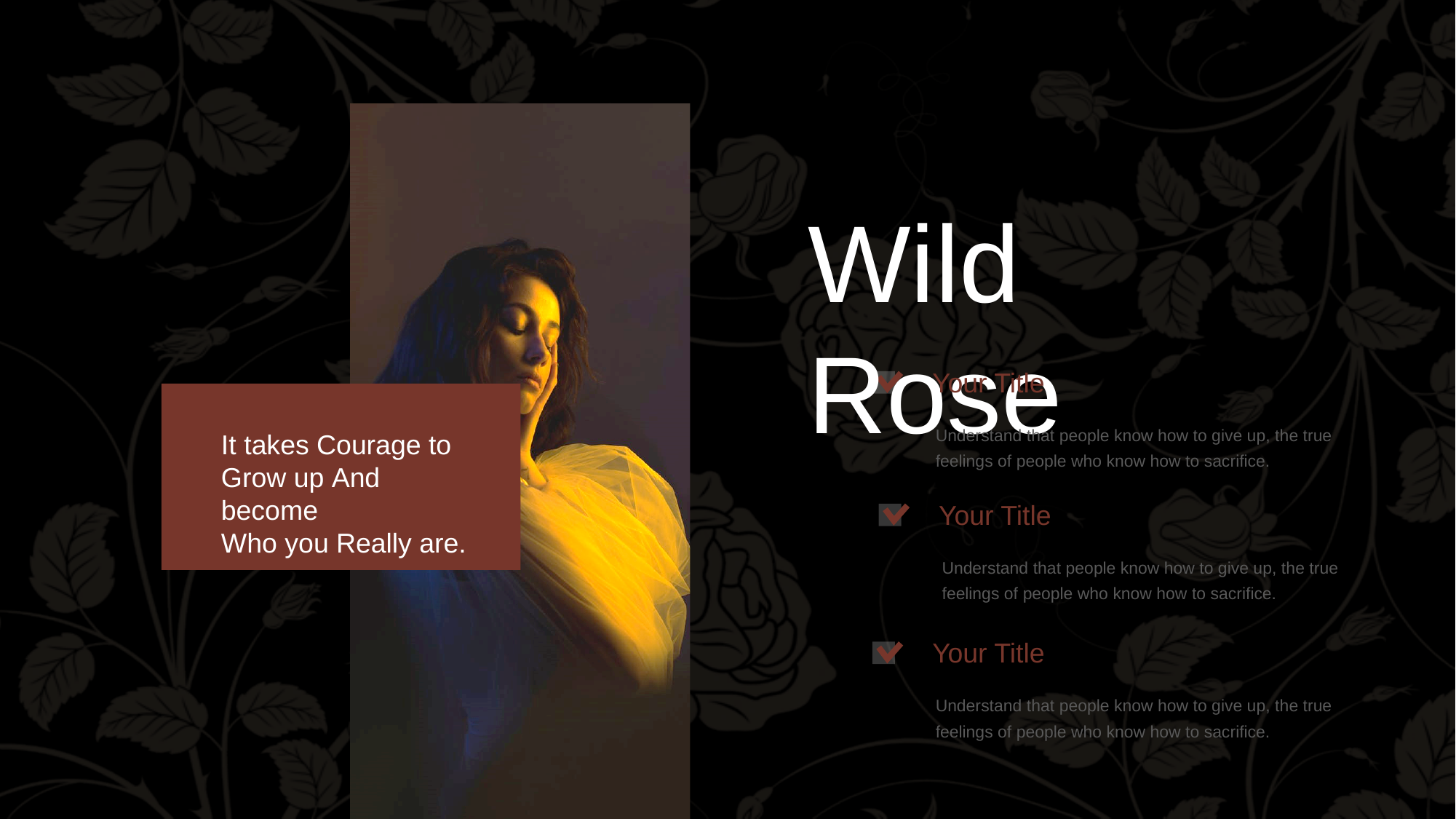

Wild Rose
e7d195523061f1c0600ade85ab8d19863d296bbd6d3c8047FB0A4867354E4F1E3A7DEAE3C4C4B5C9777EC9E9D7F78045DB0296A4194571101A21F67FC7D6C39966CE50B69116E2EE84E571E25F3C0CCEA163C27F059CBE29DA6D82EEB35EF5119B33DA690F6CD24F1B5E71F689E441B55A46698741831CC451F9139A5A061ECABF4BE7D9BB13F482
Your Title

Understand that people know how to give up, the true feelings of people who know how to sacrifice.
It takes Courage to
Grow up And become
Who you Really are.
Your Title

Understand that people know how to give up, the true feelings of people who know how to sacrifice.
Your Title

Understand that people know how to give up, the true feelings of people who know how to sacrifice.